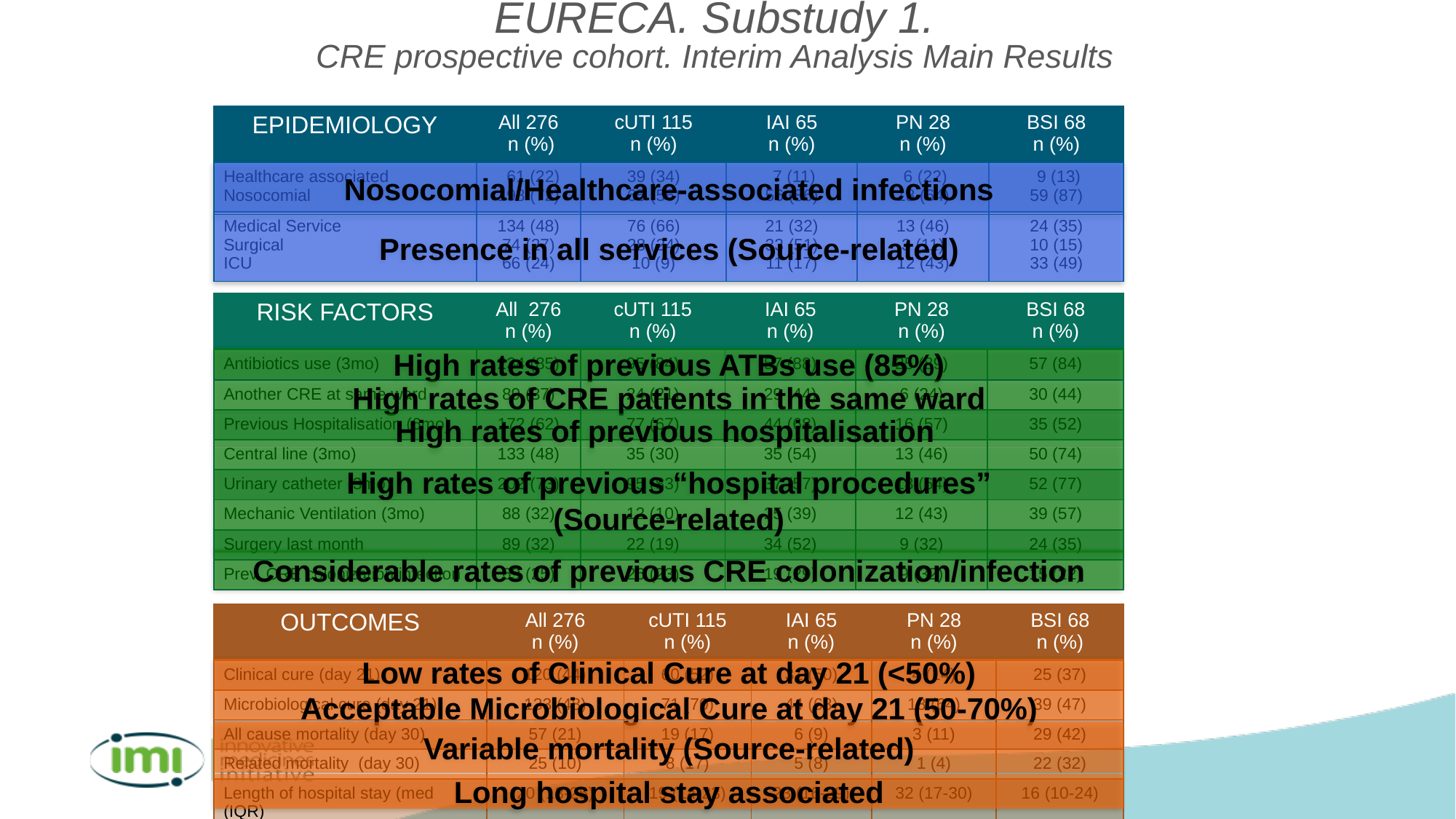

EURECA. Substudy 1.
CRE prospective cohort. Interim Analysis Main Results
| EPIDEMIOLOGY | All 276 n (%) | cUTI 115 n (%) | IAI 65 n (%) | PN 28 n (%) | BSI 68 n (%) |
| --- | --- | --- | --- | --- | --- |
| Healthcare associated Nosocomial | 61 (22) 198 (72) | 39 (34) 65 (56) | 7 (11) 56 (86) | 6 (22) 18 (64) | 9 (13) 59 (87) |
| Medical Service Surgical ICU | 134 (48) 74 (27) 66 (24) | 76 (66) 28 (24) 10 (9) | 21 (32) 33 (51) 11 (17) | 13 (46) 3 (11) 12 (43) | 24 (35) 10 (15) 33 (49) |
Nosocomial/Healthcare-associated infections
Presence in all services (Source-related)
| RISK FACTORS | All 276 n (%) | cUTI 115 n (%) | IAI 65 n (%) | PN 28 n (%) | BSI 68 n (%) |
| --- | --- | --- | --- | --- | --- |
| Antibiotics use (3mo) | 234 (85) | 95 (84) | 57 (88) | 25 (89) | 57 (84) |
| Another CRE at same ward | 89 (37) | 24 (21) | 29 (44) | 6 (24) | 30 (44) |
| Previous Hospitalisation (6mo) | 172 (62) | 77 (67) | 44 (68) | 16 (57) | 35 (52) |
| Central line (3mo) | 133 (48) | 35 (30) | 35 (54) | 13 (46) | 50 (74) |
| Urinary catheter (3mo) | 202 (73) | 95 (83) | 37 (57) | 18 (64) | 52 (77) |
| Mechanic Ventilation (3mo) | 88 (32) | 12 (10) | 25 (39) | 12 (43) | 39 (57) |
| Surgery last month | 89 (32) | 22 (19) | 34 (52) | 9 (32) | 24 (35) |
| Prev. CRE colonization/infection | 69 (25) | 26 (23) | 19 (29) | 9 (32) | 15 (22) |
High rates of previous ATBs use (85%)
High rates of CRE patients in the same ward
High rates of previous hospitalisation
High rates of previous “hospital procedures”
(Source-related)
Considerable rates of previous CRE colonization/infection
| OUTCOMES | All 276 n (%) | cUTI 115 n (%) | IAI 65 n (%) | PN 28 n (%) | BSI 68 n (%) |
| --- | --- | --- | --- | --- | --- |
| Clinical cure (day 21) | 120 (44) | 60 (52) | 31 (50) | 4 (14) | 25 (37) |
| Microbiological cure (day 21) | 133 (48) | 71 (70) | 44 (68) | 18 (64) | 39 (47) |
| All cause mortality (day 30) | 57 (21) | 19 (17) | 6 (9) | 3 (11) | 29 (42) |
| Related mortality (day 30) | 25 (10) | 8 (17) | 5 (8) | 1 (4) | 22 (32) |
| Length of hospital stay (med (IQR) | 20 (13-25) | 19 (14-23) | 23 (16-29) | 32 (17-30) | 16 (10-24) |
Low rates of Clinical Cure at day 21 (<50%)
Acceptable Microbiological Cure at day 21 (50-70%)
Variable mortality (Source-related)
Long hospital stay associated